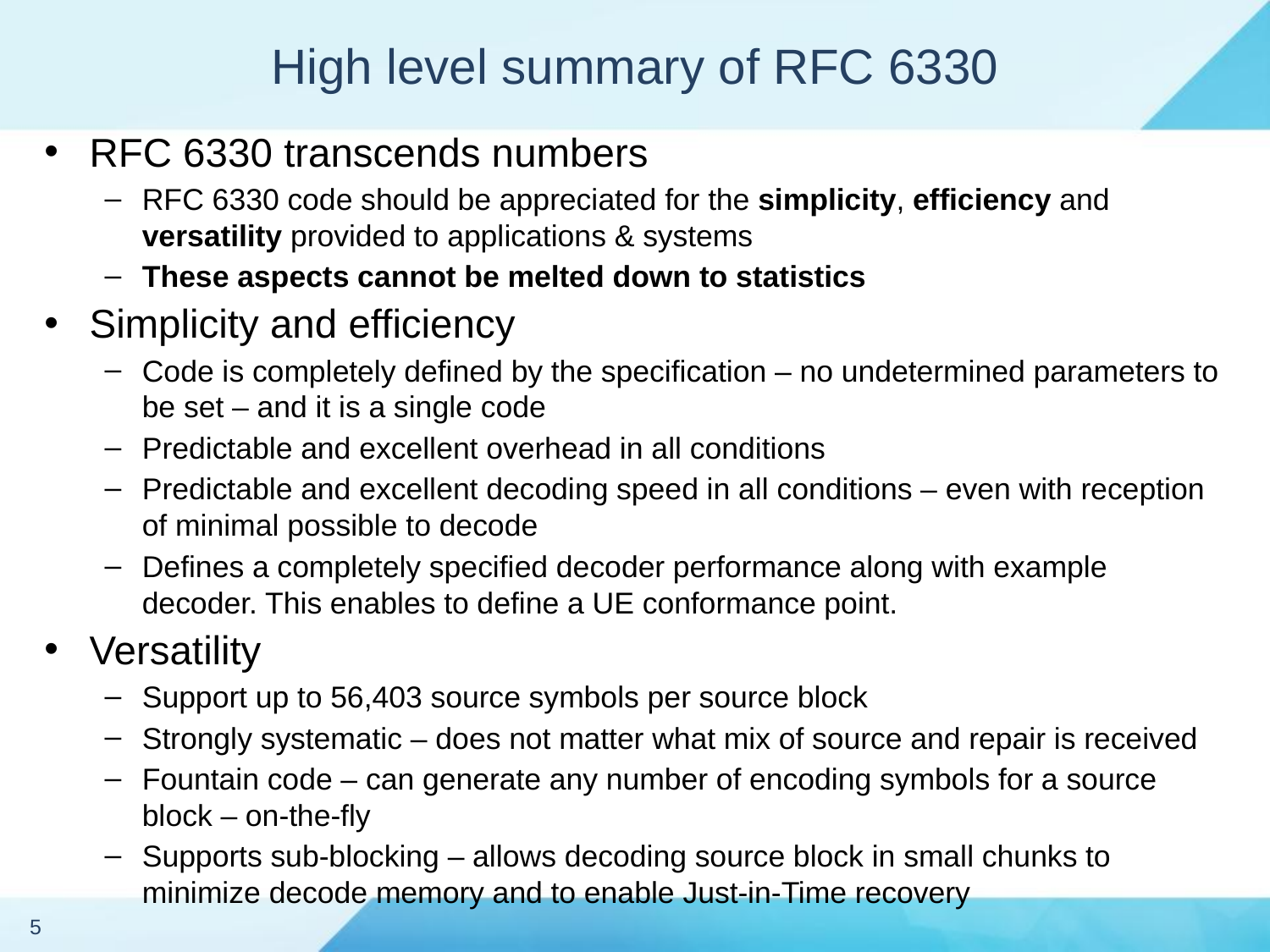

# High level summary of RFC 6330
RFC 6330 transcends numbers
RFC 6330 code should be appreciated for the simplicity, efficiency and versatility provided to applications & systems
These aspects cannot be melted down to statistics
Simplicity and efficiency
Code is completely defined by the specification – no undetermined parameters to be set – and it is a single code
Predictable and excellent overhead in all conditions
Predictable and excellent decoding speed in all conditions – even with reception of minimal possible to decode
Defines a completely specified decoder performance along with example decoder. This enables to define a UE conformance point.
Versatility
Support up to 56,403 source symbols per source block
Strongly systematic – does not matter what mix of source and repair is received
Fountain code – can generate any number of encoding symbols for a source block – on-the-fly
Supports sub-blocking – allows decoding source block in small chunks to minimize decode memory and to enable Just-in-Time recovery
5